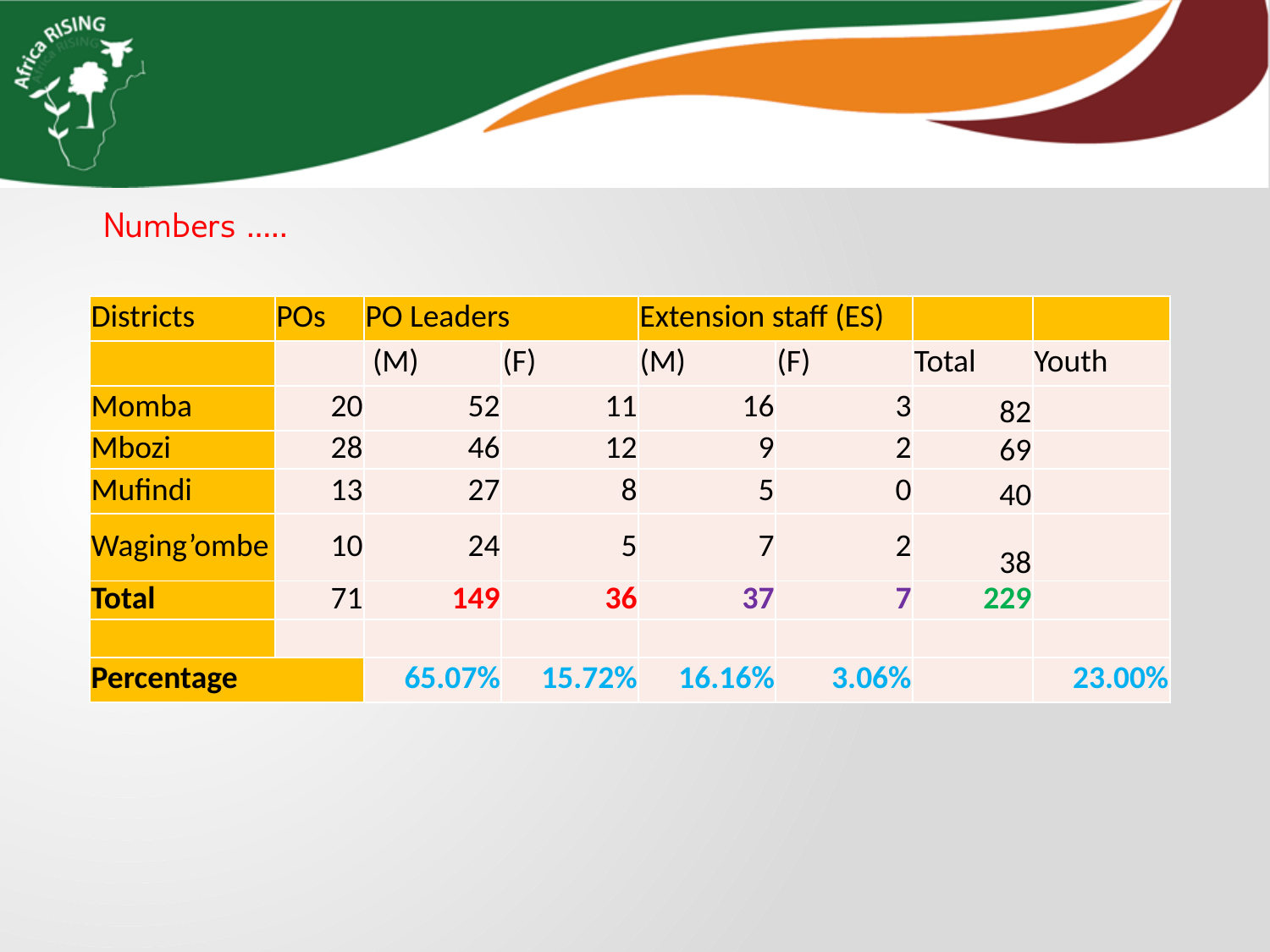

Numbers …..

| Districts | POs | PO Leaders |  | Extension staff (ES) |  |  |  |
| --- | --- | --- | --- | --- | --- | --- | --- |
|  |  | (M) | (F) | (M) | (F) | Total | Youth |
| Momba | 20 | 52 | 11 | 16 | 3 | 82 |  |
| Mbozi | 28 | 46 | 12 | 9 | 2 | 69 |  |
| Mufindi | 13 | 27 | 8 | 5 | 0 | 40 |  |
| Waging’ombe | 10 | 24 | 5 | 7 | 2 | 38 |  |
| Total | 71 | 149 | 36 | 37 | 7 | 229 |  |
|  |  |  |  |  |  |  |  |
| Percentage |  | 65.07% | 15.72% | 16.16% | 3.06% |  | 23.00% |